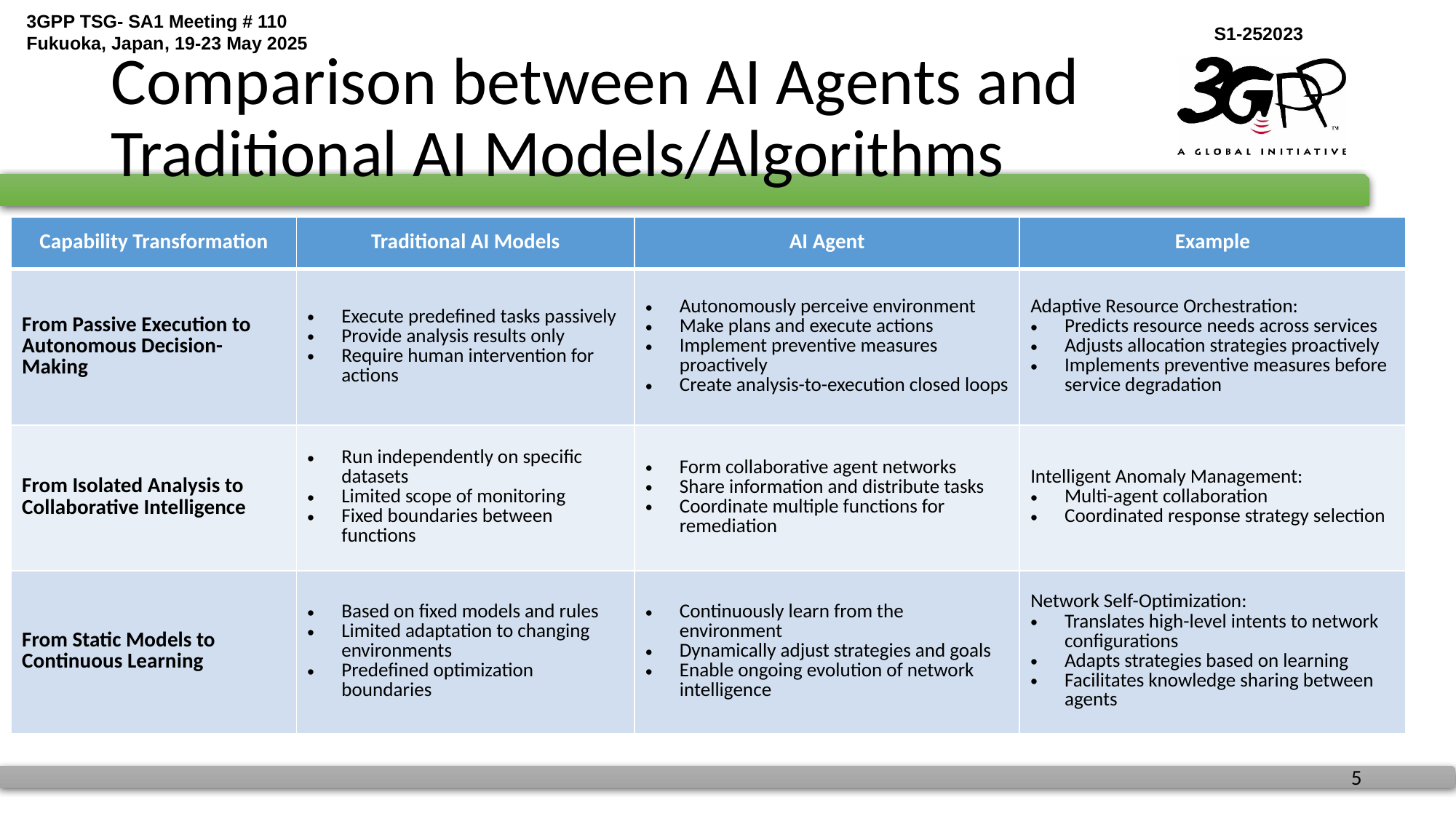

# Comparison between AI Agents and Traditional AI Models/Algorithms
| Capability Transformation | Traditional AI Models | AI Agent | Example |
| --- | --- | --- | --- |
| From Passive Execution to Autonomous Decision-Making | Execute predefined tasks passively Provide analysis results only Require human intervention for actions | Autonomously perceive environment Make plans and execute actions Implement preventive measures proactively Create analysis-to-execution closed loops | Adaptive Resource Orchestration: Predicts resource needs across services Adjusts allocation strategies proactively Implements preventive measures before service degradation |
| From Isolated Analysis to Collaborative Intelligence | Run independently on specific datasets Limited scope of monitoring Fixed boundaries between functions | Form collaborative agent networks Share information and distribute tasks Coordinate multiple functions for remediation | Intelligent Anomaly Management: Multi-agent collaboration Coordinated response strategy selection |
| From Static Models to Continuous Learning | Based on fixed models and rules Limited adaptation to changing environments Predefined optimization boundaries | Continuously learn from the environment Dynamically adjust strategies and goals Enable ongoing evolution of network intelligence | Network Self-Optimization: Translates high-level intents to network configurations Adapts strategies based on learning Facilitates knowledge sharing between agents |